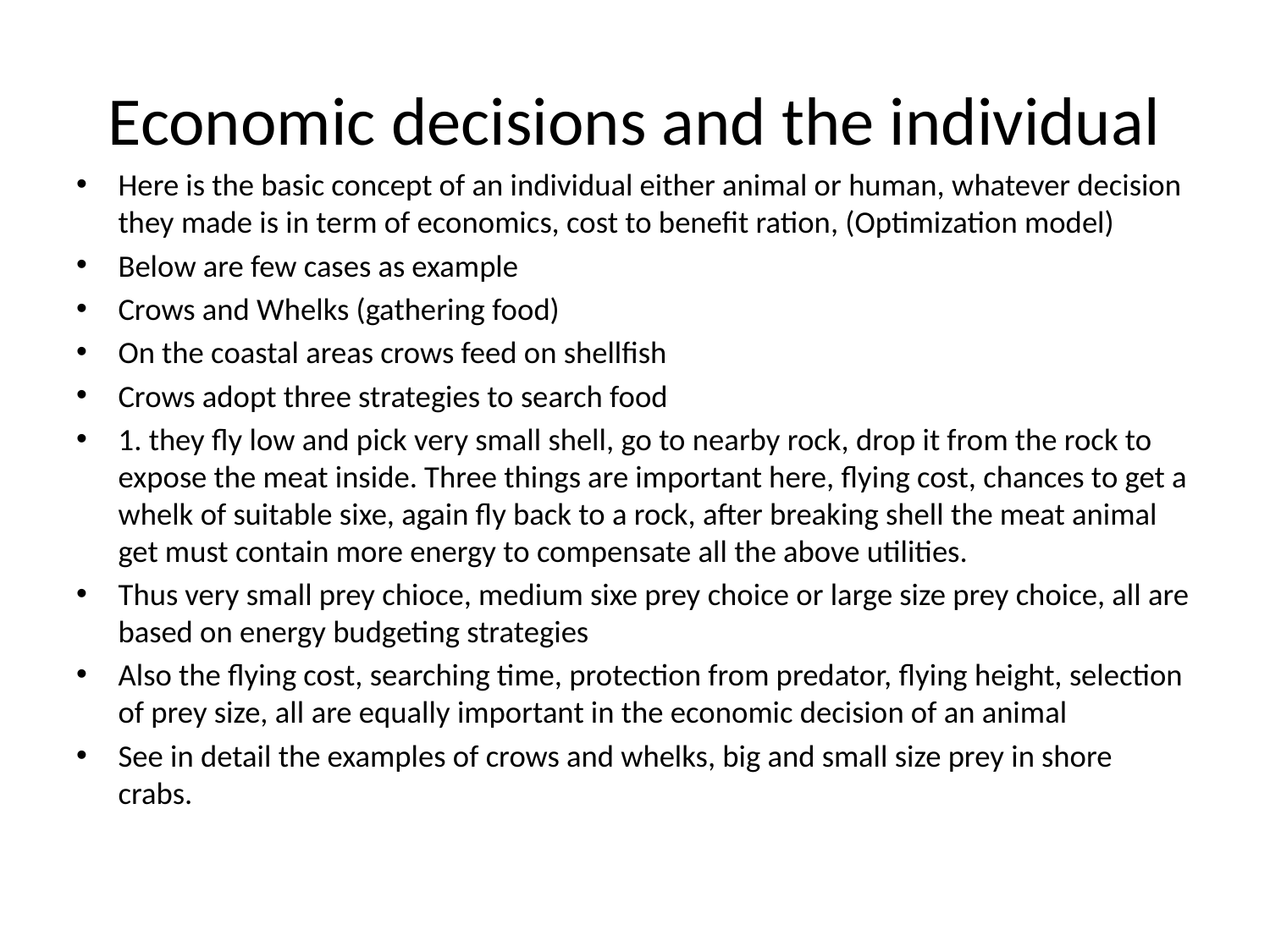

# Economic decisions and the individual
Here is the basic concept of an individual either animal or human, whatever decision they made is in term of economics, cost to benefit ration, (Optimization model)
Below are few cases as example
Crows and Whelks (gathering food)
On the coastal areas crows feed on shellfish
Crows adopt three strategies to search food
1. they fly low and pick very small shell, go to nearby rock, drop it from the rock to expose the meat inside. Three things are important here, flying cost, chances to get a whelk of suitable sixe, again fly back to a rock, after breaking shell the meat animal get must contain more energy to compensate all the above utilities.
Thus very small prey chioce, medium sixe prey choice or large size prey choice, all are based on energy budgeting strategies
Also the flying cost, searching time, protection from predator, flying height, selection of prey size, all are equally important in the economic decision of an animal
See in detail the examples of crows and whelks, big and small size prey in shore crabs.